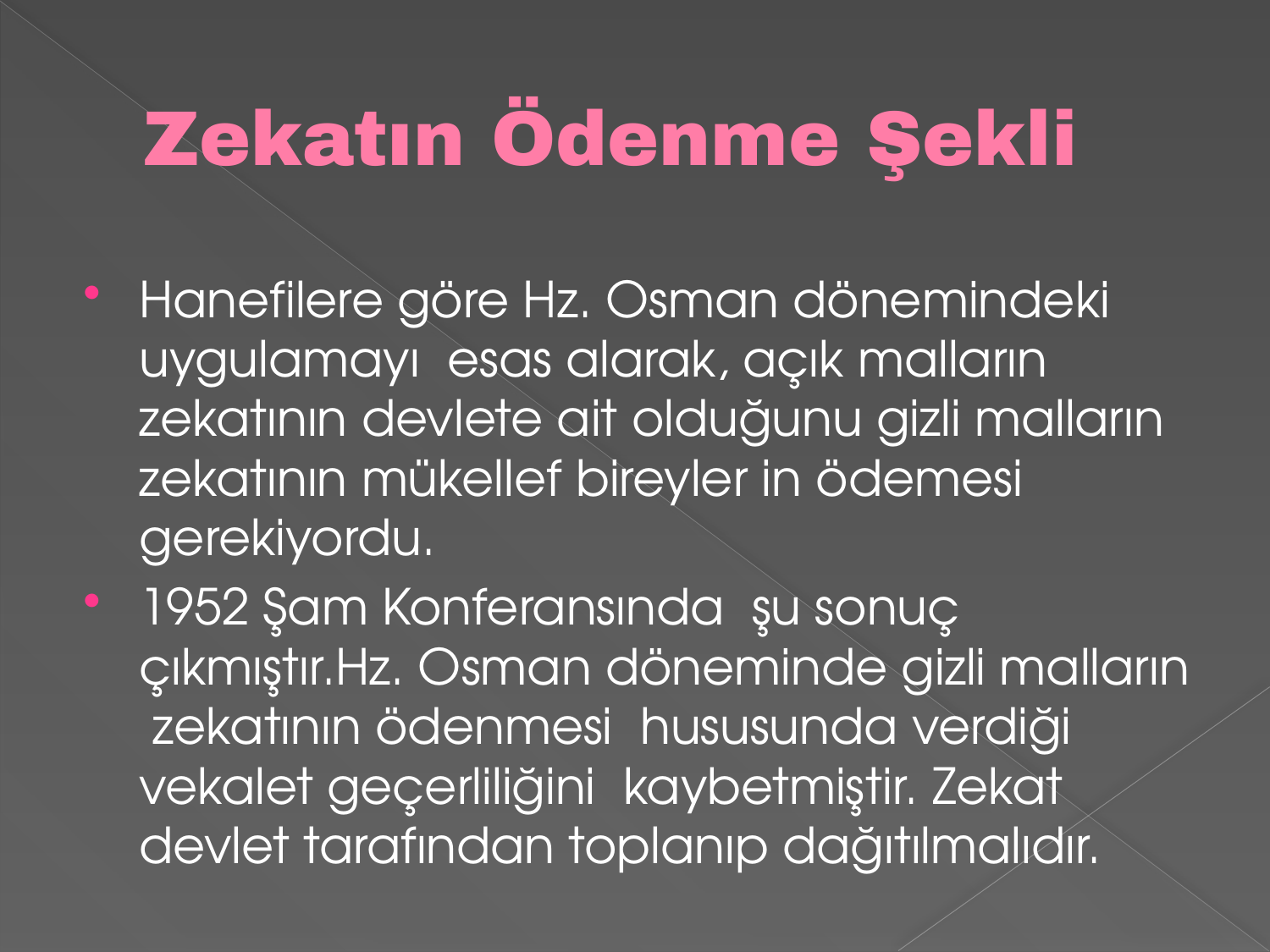

# Zekatın Ödenme Şekli
Hanefilere göre Hz. Osman dönemindeki uygulamayı  esas alarak, açık malların zekatının devlete ait olduğunu gizli malların zekatının mükellef bireyler in ödemesi gerekiyordu.
1952 Şam Konferansında  şu sonuç çıkmıştır.Hz. Osman döneminde gizli malların  zekatının ödenmesi  hususunda verdiği vekalet geçerliliğini  kaybetmiştir. Zekat devlet tarafından toplanıp dağıtılmalıdır.